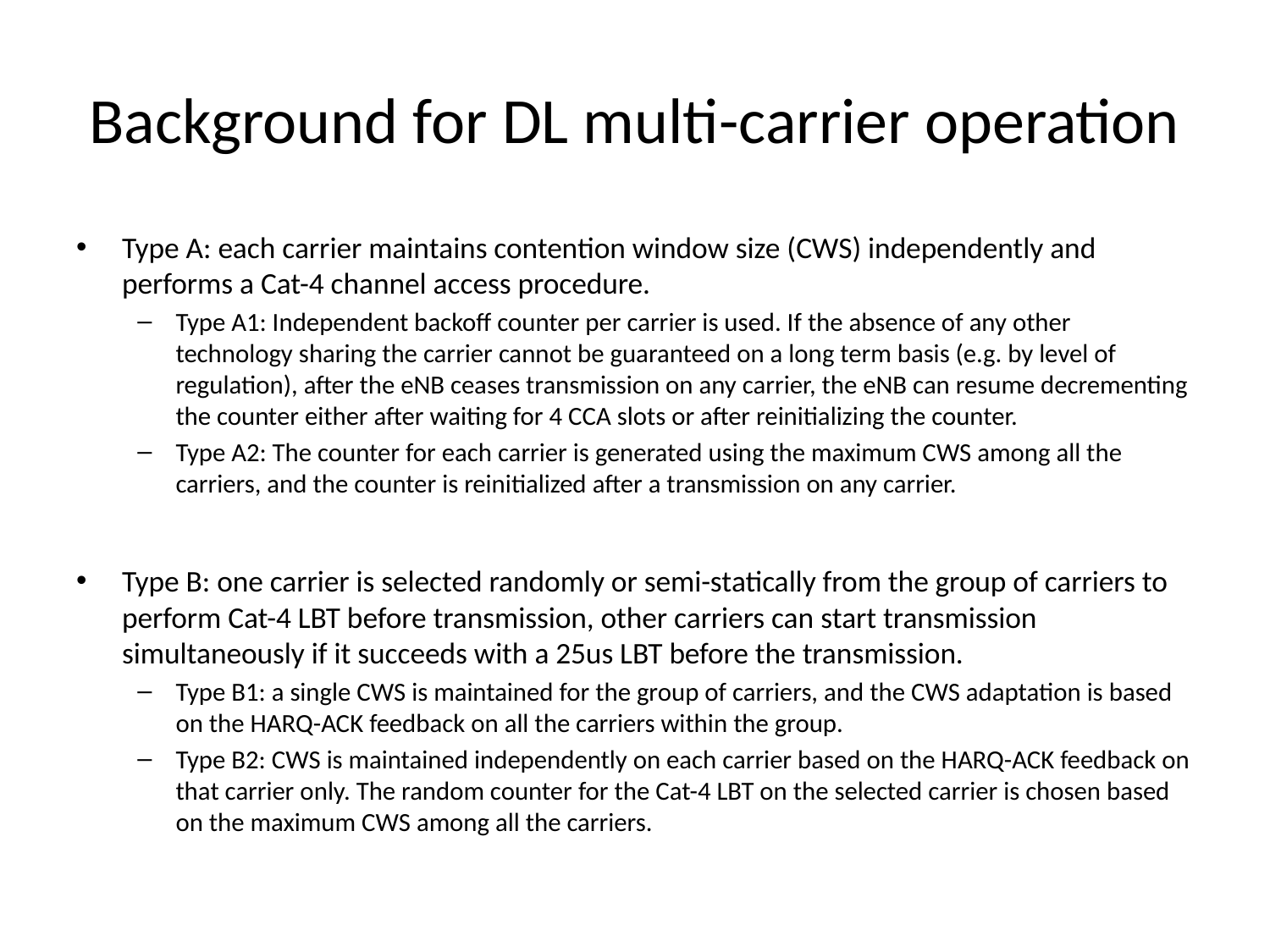

# Background for DL multi-carrier operation
Type A: each carrier maintains contention window size (CWS) independently and performs a Cat-4 channel access procedure.
Type A1: Independent backoff counter per carrier is used. If the absence of any other technology sharing the carrier cannot be guaranteed on a long term basis (e.g. by level of regulation), after the eNB ceases transmission on any carrier, the eNB can resume decrementing the counter either after waiting for 4 CCA slots or after reinitializing the counter.
Type A2: The counter for each carrier is generated using the maximum CWS among all the carriers, and the counter is reinitialized after a transmission on any carrier.

Type B: one carrier is selected randomly or semi-statically from the group of carriers to perform Cat-4 LBT before transmission, other carriers can start transmission simultaneously if it succeeds with a 25us LBT before the transmission.
Type B1: a single CWS is maintained for the group of carriers, and the CWS adaptation is based on the HARQ-ACK feedback on all the carriers within the group.
Type B2: CWS is maintained independently on each carrier based on the HARQ-ACK feedback on that carrier only. The random counter for the Cat-4 LBT on the selected carrier is chosen based on the maximum CWS among all the carriers.